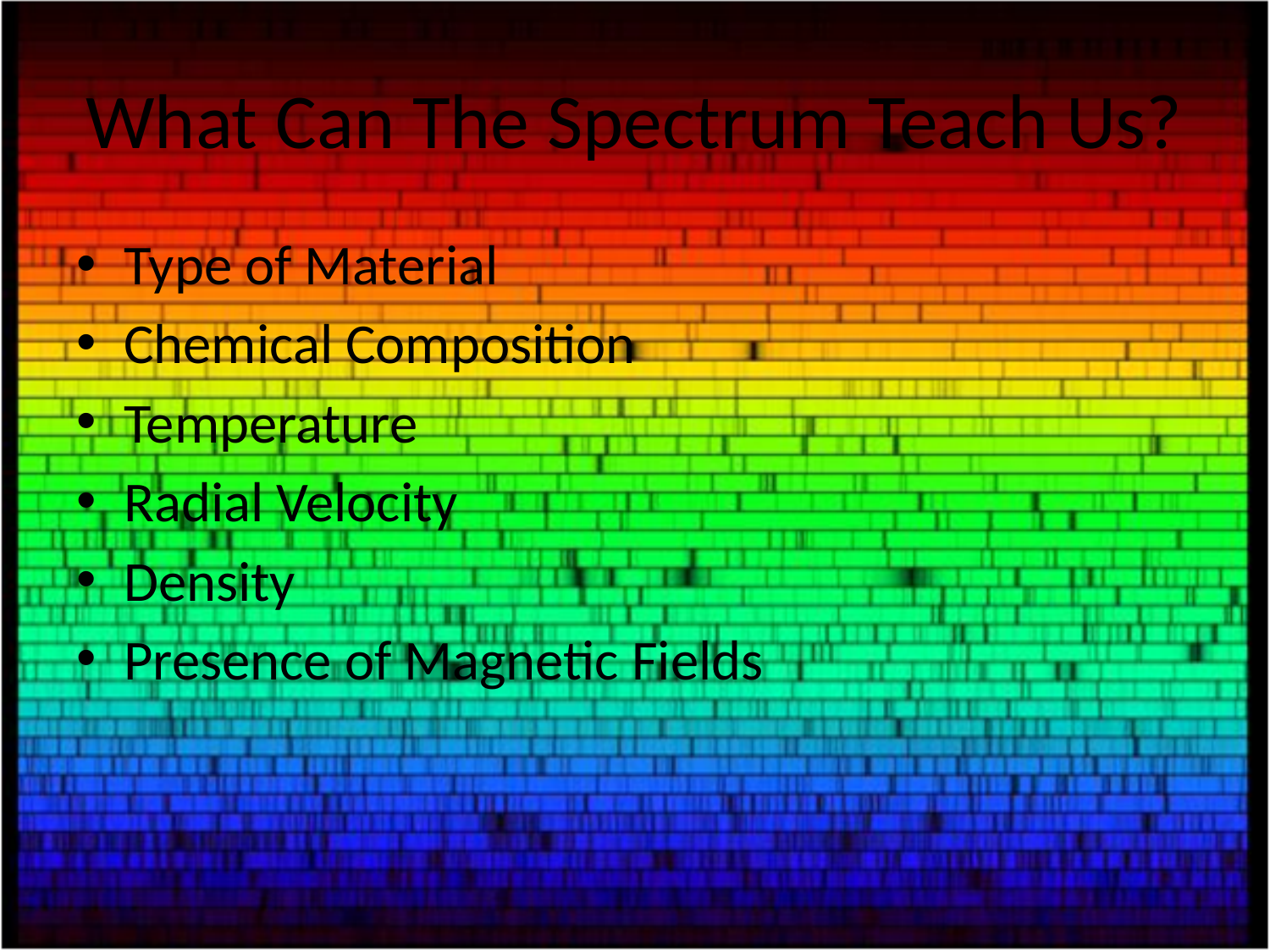

Type of Material
Chemical Composition
Temperature
Radial Velocity
Density
Presence of Magnetic Fields
# What Can The Spectrum Teach Us?